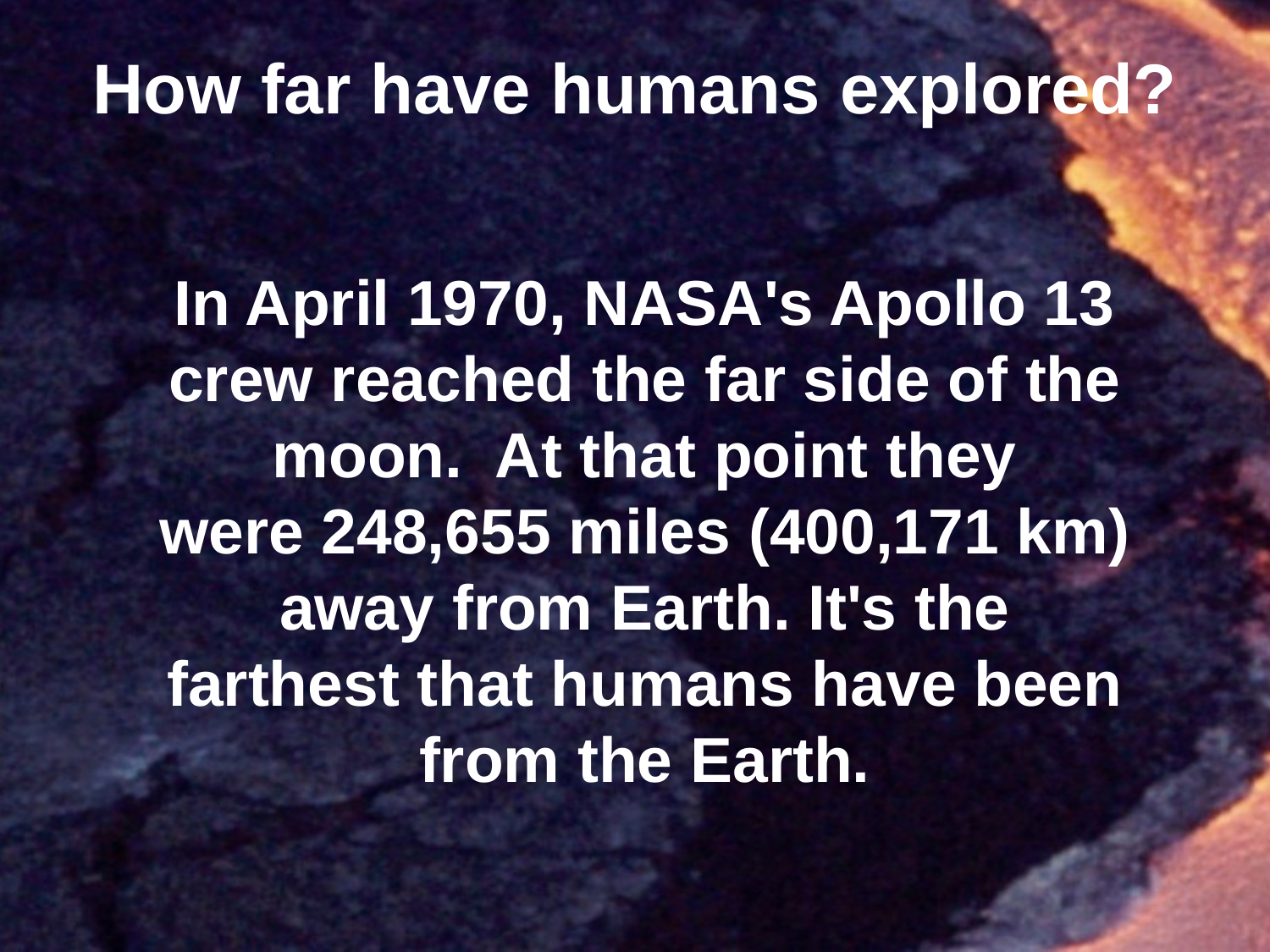

# How far have humans explored?
In April 1970, NASA's Apollo 13 crew reached the far side of the moon.  At that point they were 248,655 miles (400,171 km) away from Earth. It's the farthest that humans have been from the Earth.